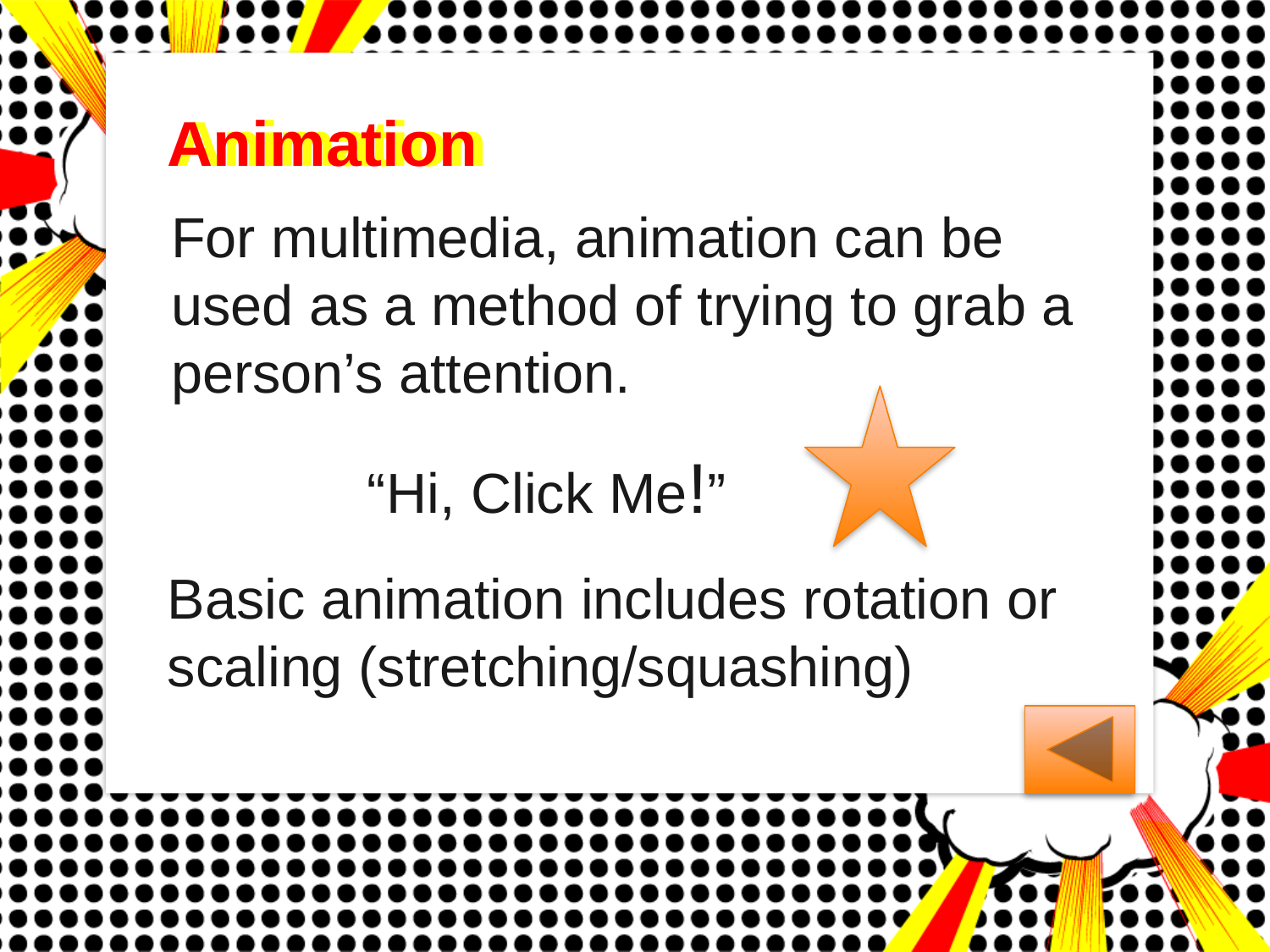

Animation
Animation

For multimedia, animation can be used as a method of trying to grab a person’s attention.

“Hi, Click Me!”
Basic animation includes rotation or scaling (stretching/squashing)